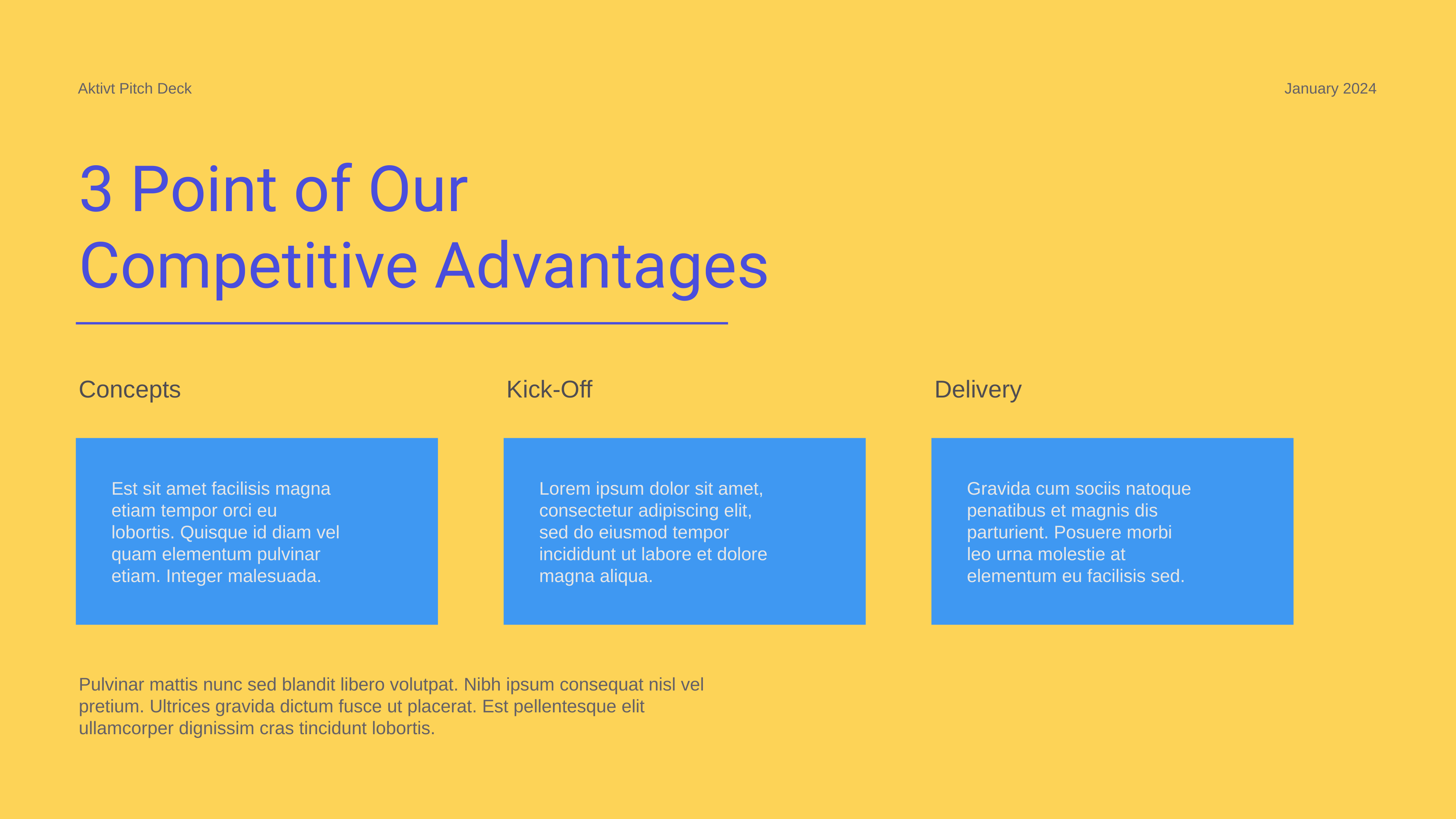

Aktivt Pitch Deck
January 2024
3 Point of Our Competitive Advantages

Concepts
Kick-Off
Delivery

Lorem ipsum dolor sit amet, consectetur adipiscing elit, sed do eiusmod tempor incididunt ut labore et dolore magna aliqua.
Est sit amet facilisis magna etiam tempor orci eu lobortis. Quisque id diam vel quam elementum pulvinar etiam. Integer malesuada.
Gravida cum sociis natoque penatibus et magnis dis parturient. Posuere morbi leo urna molestie at elementum eu facilisis sed.
Pulvinar mattis nunc sed blandit libero volutpat. Nibh ipsum consequat nisl vel pretium. Ultrices gravida dictum fusce ut placerat. Est pellentesque elit ullamcorper dignissim cras tincidunt lobortis.